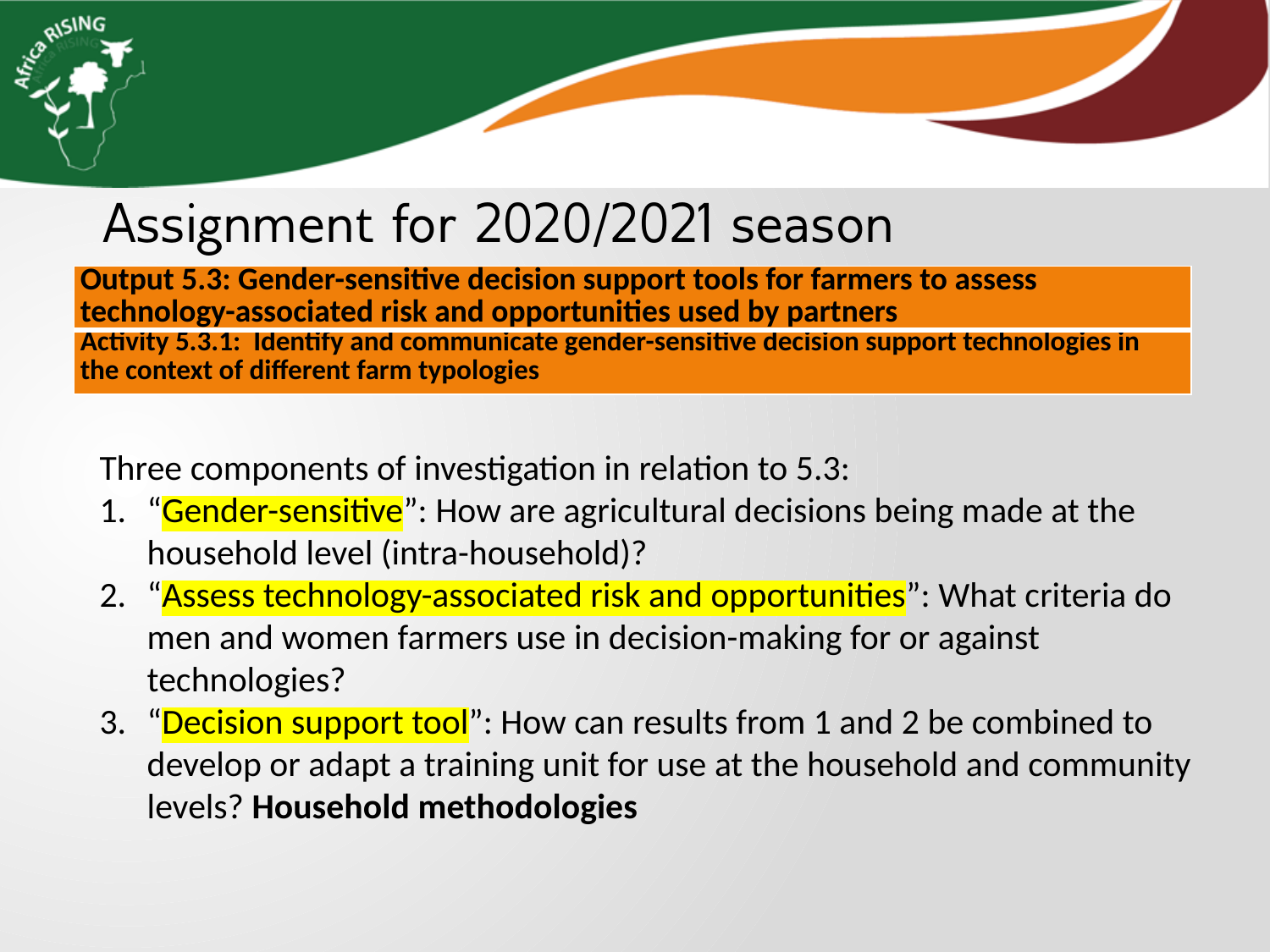

Assignment for 2020/2021 season

| Output 5.3: Gender-sensitive decision support tools for farmers to assess technology-associated risk and opportunities used by partners |
| --- |
| Activity 5.3.1: Identify and communicate gender-sensitive decision support technologies in the context of different farm typologies |
Three components of investigation in relation to 5.3:
“Gender-sensitive”: How are agricultural decisions being made at the household level (intra-household)?
“Assess technology-associated risk and opportunities”: What criteria do men and women farmers use in decision-making for or against technologies?
“Decision support tool”: How can results from 1 and 2 be combined to develop or adapt a training unit for use at the household and community levels? Household methodologies